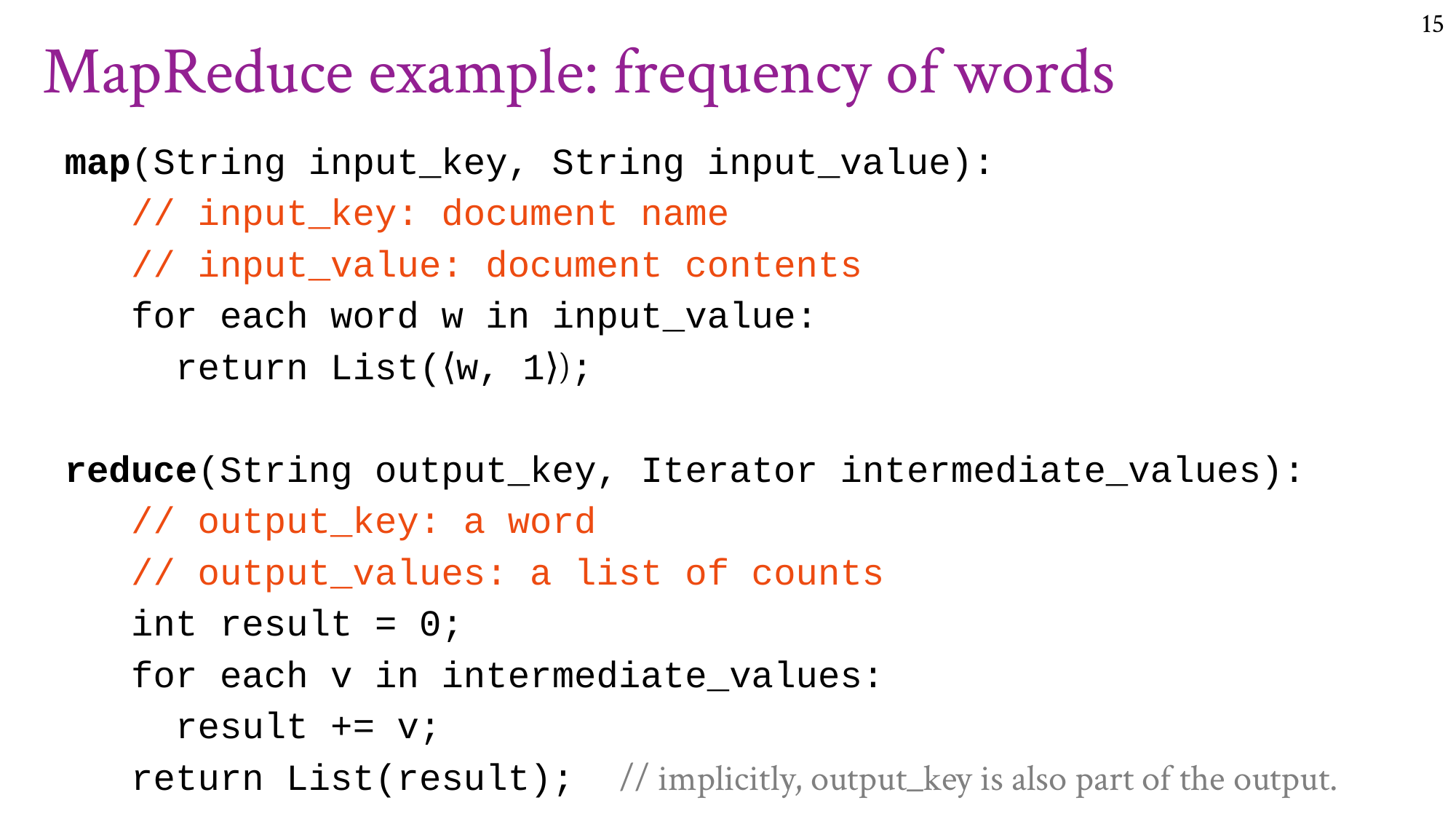

# MapReduce example: frequency of words
 map(String input_key, String input_value):
    // input_key: document name
    // input_value: document contents
    for each word w in input_value:
      return List(⟨w, 1⟩);

 reduce(String output_key, Iterator intermediate_values):
    // output_key: a word
    // output_values: a list of counts
    int result = 0;
    for each v in intermediate_values:
      result += v;
    return List(result);  // implicitly, output_key is also part of the output.